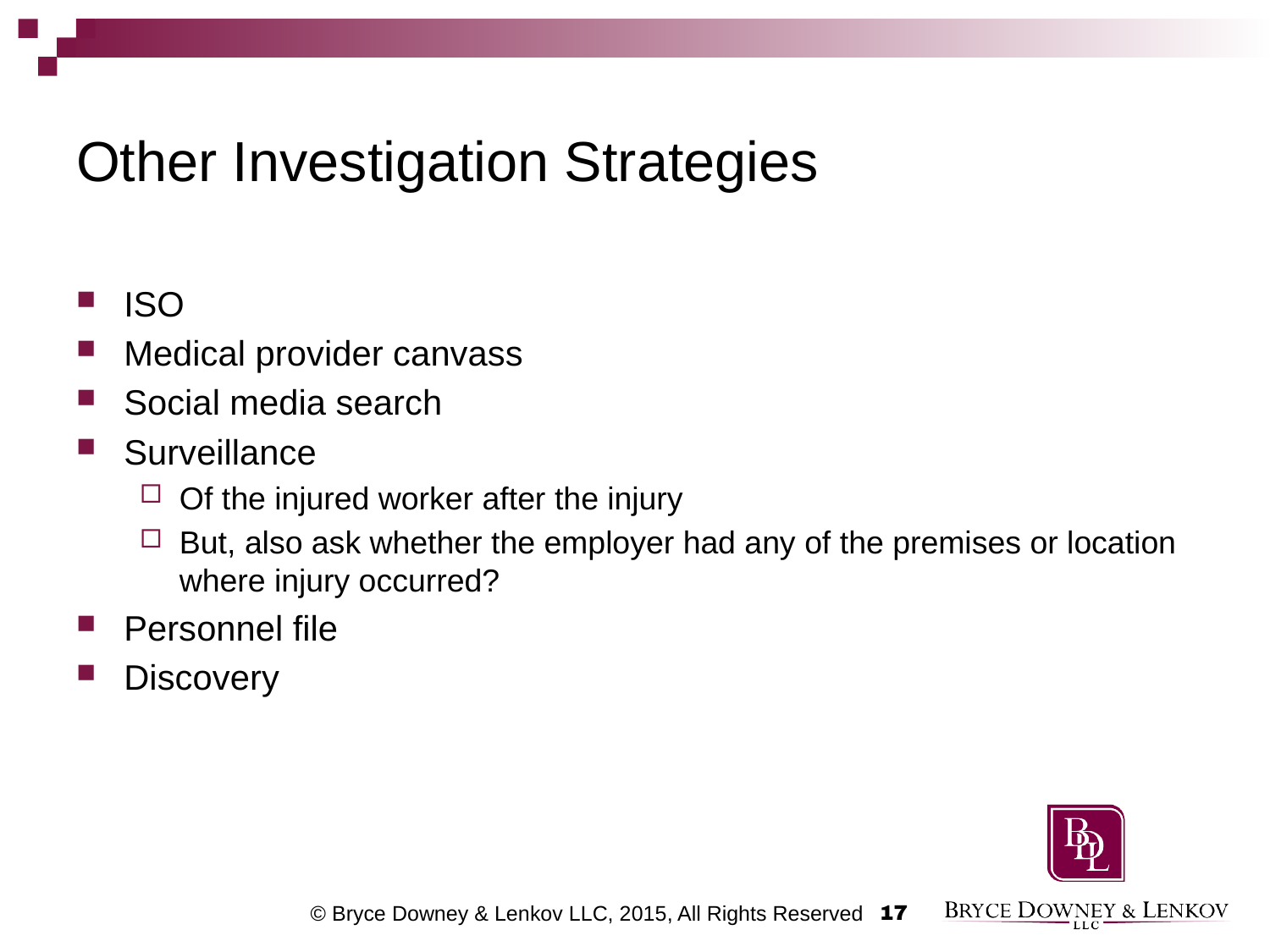

# Other Investigation Strategies
ISO
Medical provider canvass
Social media search
Surveillance
Of the injured worker after the injury
But, also ask whether the employer had any of the premises or location where injury occurred?
Personnel file
Discovery
17